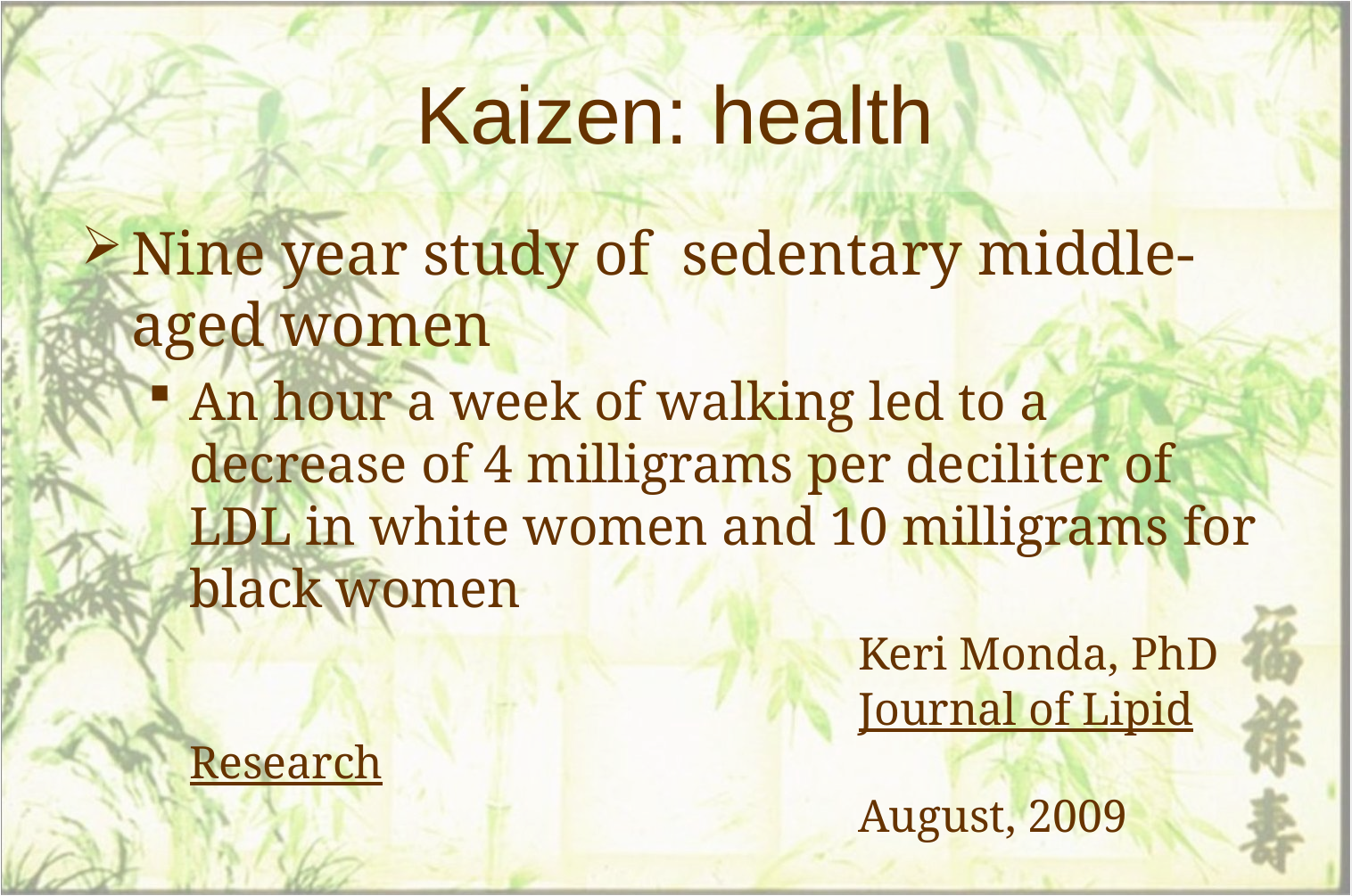

# Kaizen: health
Nine year study of  sedentary middle-aged women
An hour a week of walking led to a decrease of 4 milligrams per deciliter of LDL in white women and 10 milligrams for black women
					Keri Monda, PhD
					Journal of Lipid Research
					August, 2009